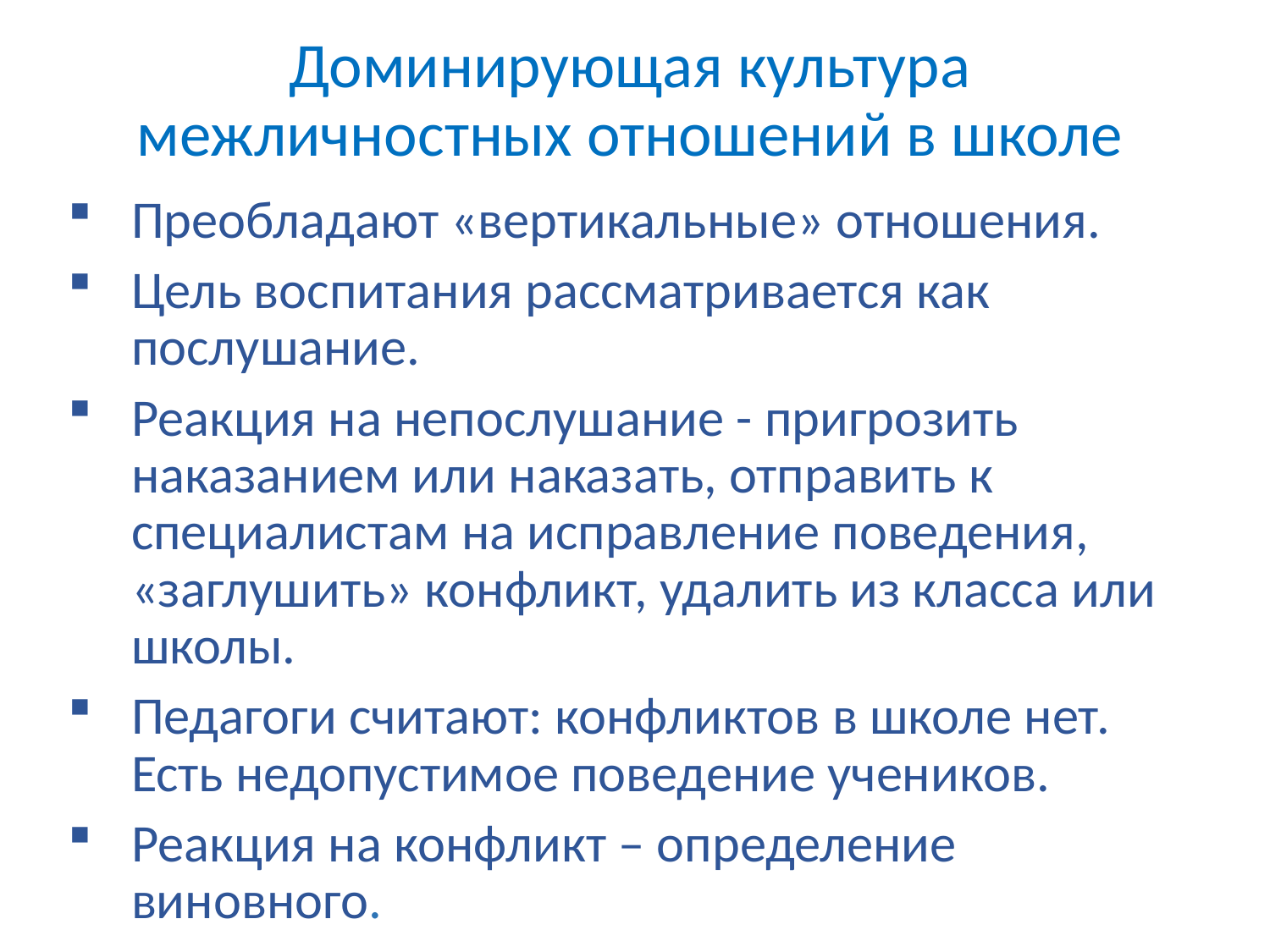

# Доминирующая культура межличностных отношений в школе
Преобладают «вертикальные» отношения.
Цель воспитания рассматривается как послушание.
Реакция на непослушание - пригрозить наказанием или наказать, отправить к специалистам на исправление поведения, «заглушить» конфликт, удалить из класса или школы.
Педагоги считают: конфликтов в школе нет. Есть недопустимое поведение учеников.
Реакция на конфликт – определение виновного.